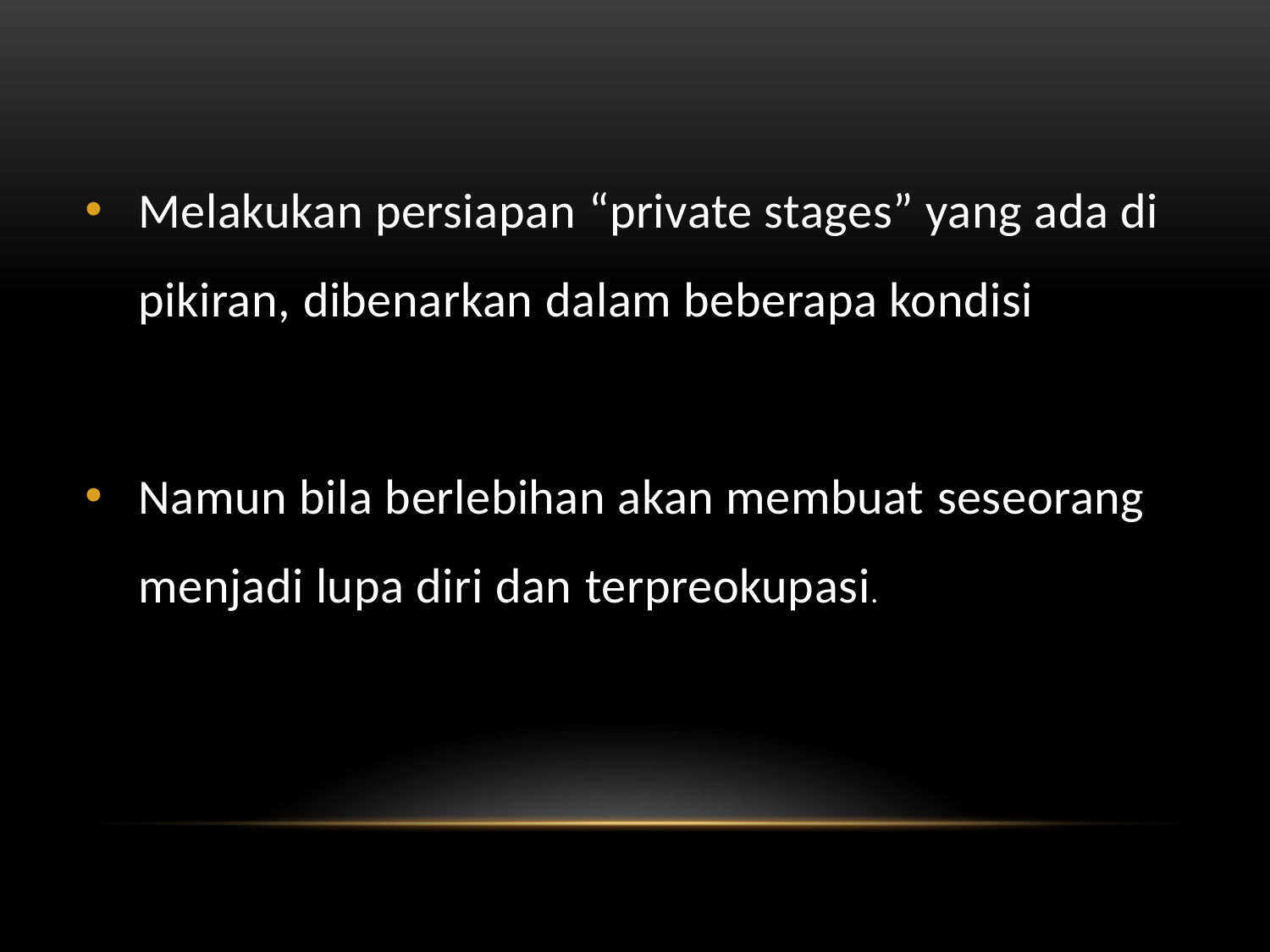

Melakukan persiapan “private stages” yang ada di pikiran, dibenarkan dalam beberapa kondisi

Namun bila berlebihan akan membuat seseorang menjadi lupa diri dan terpreokupasi.